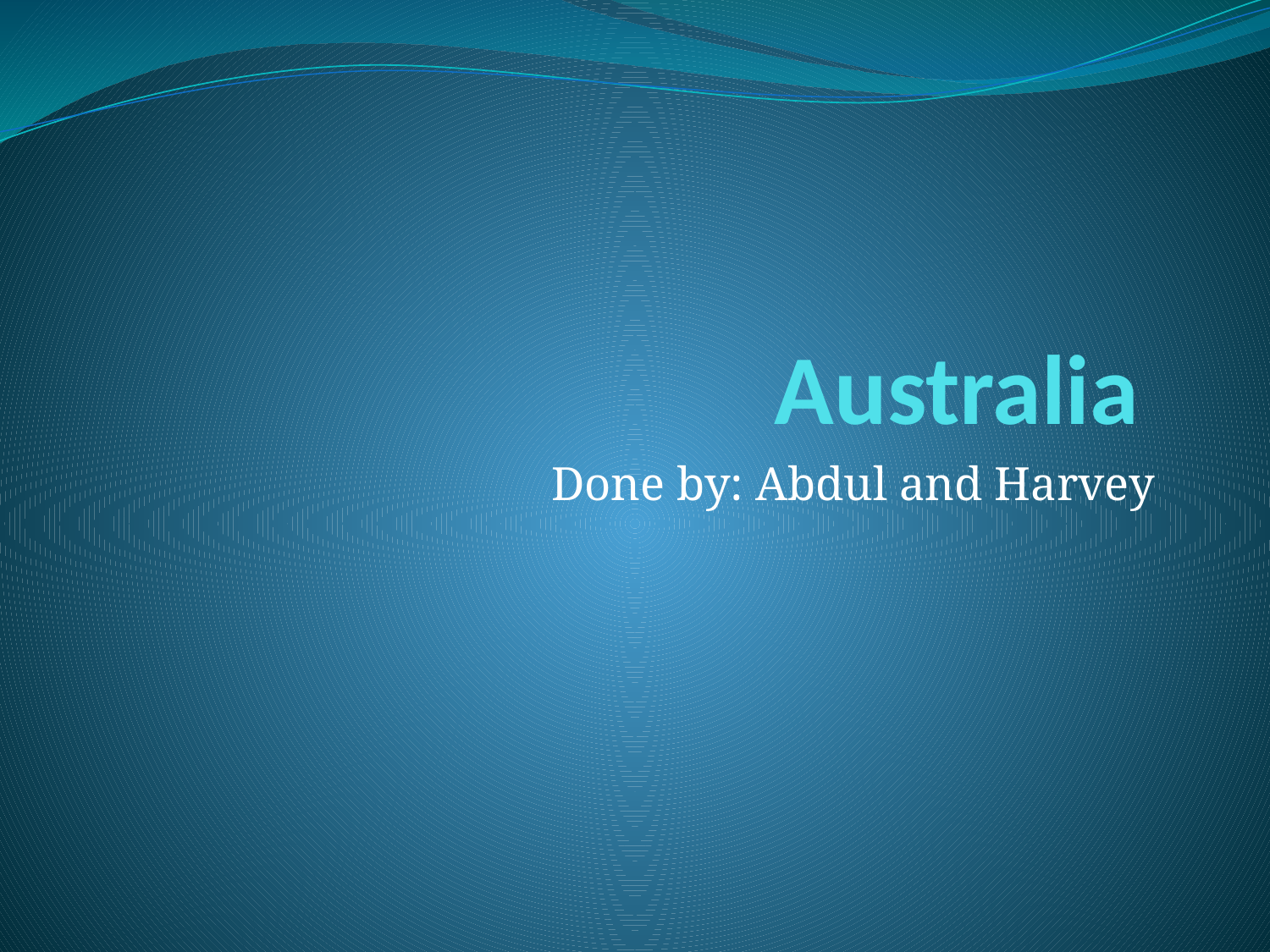

# Australia
Done by: Abdul and Harvey